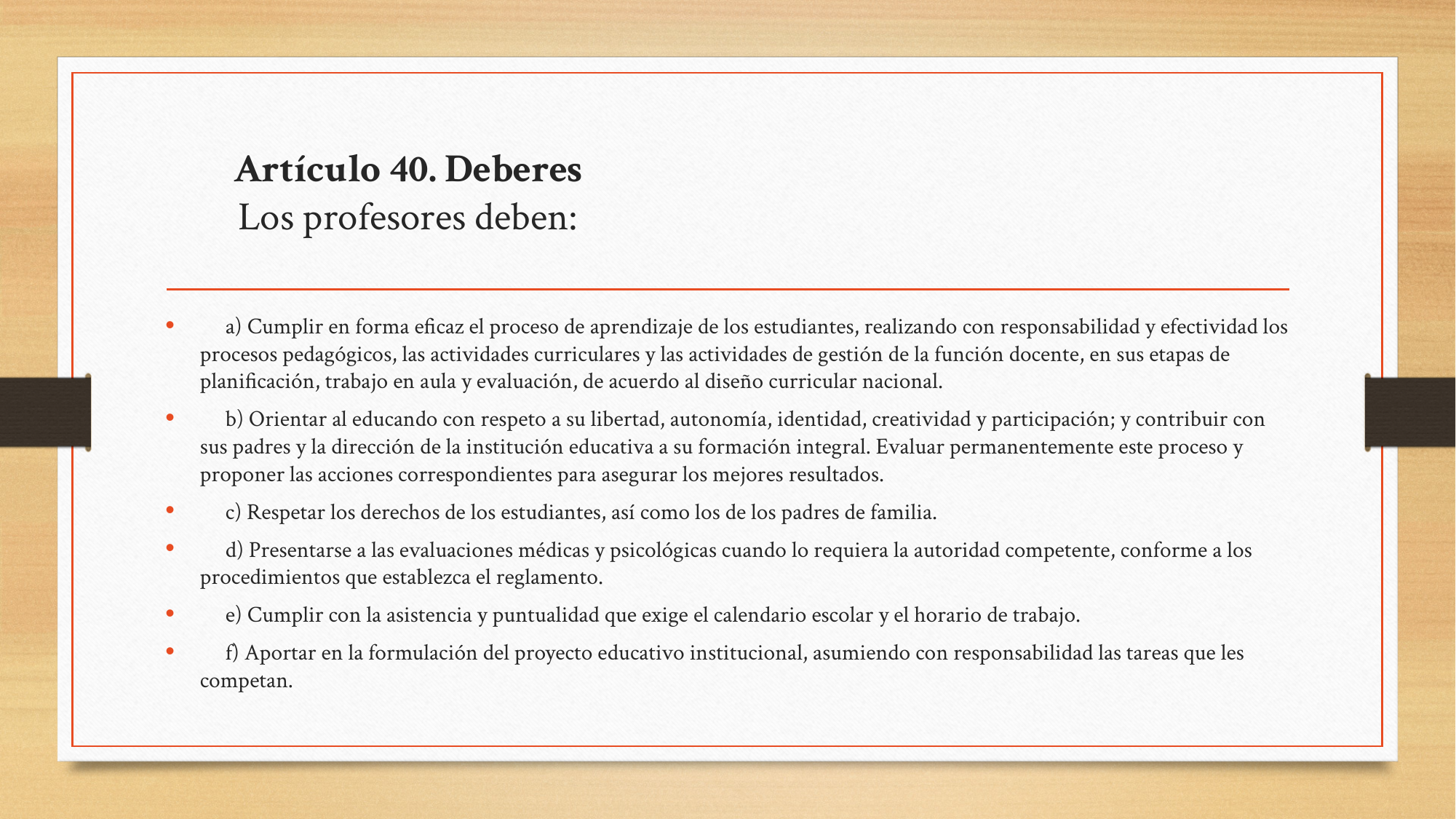

# Artículo 40. Deberes      Los profesores deben:
     a) Cumplir en forma eficaz el proceso de aprendizaje de los estudiantes, realizando con responsabilidad y efectividad los procesos pedagógicos, las actividades curriculares y las actividades de gestión de la función docente, en sus etapas de planificación, trabajo en aula y evaluación, de acuerdo al diseño curricular nacional.
     b) Orientar al educando con respeto a su libertad, autonomía, identidad, creatividad y participación; y contribuir con sus padres y la dirección de la institución educativa a su formación integral. Evaluar permanentemente este proceso y proponer las acciones correspondientes para asegurar los mejores resultados.
     c) Respetar los derechos de los estudiantes, así como los de los padres de familia.
     d) Presentarse a las evaluaciones médicas y psicológicas cuando lo requiera la autoridad competente, conforme a los procedimientos que establezca el reglamento.
     e) Cumplir con la asistencia y puntualidad que exige el calendario escolar y el horario de trabajo.
     f) Aportar en la formulación del proyecto educativo institucional, asumiendo con responsabilidad las tareas que les competan.